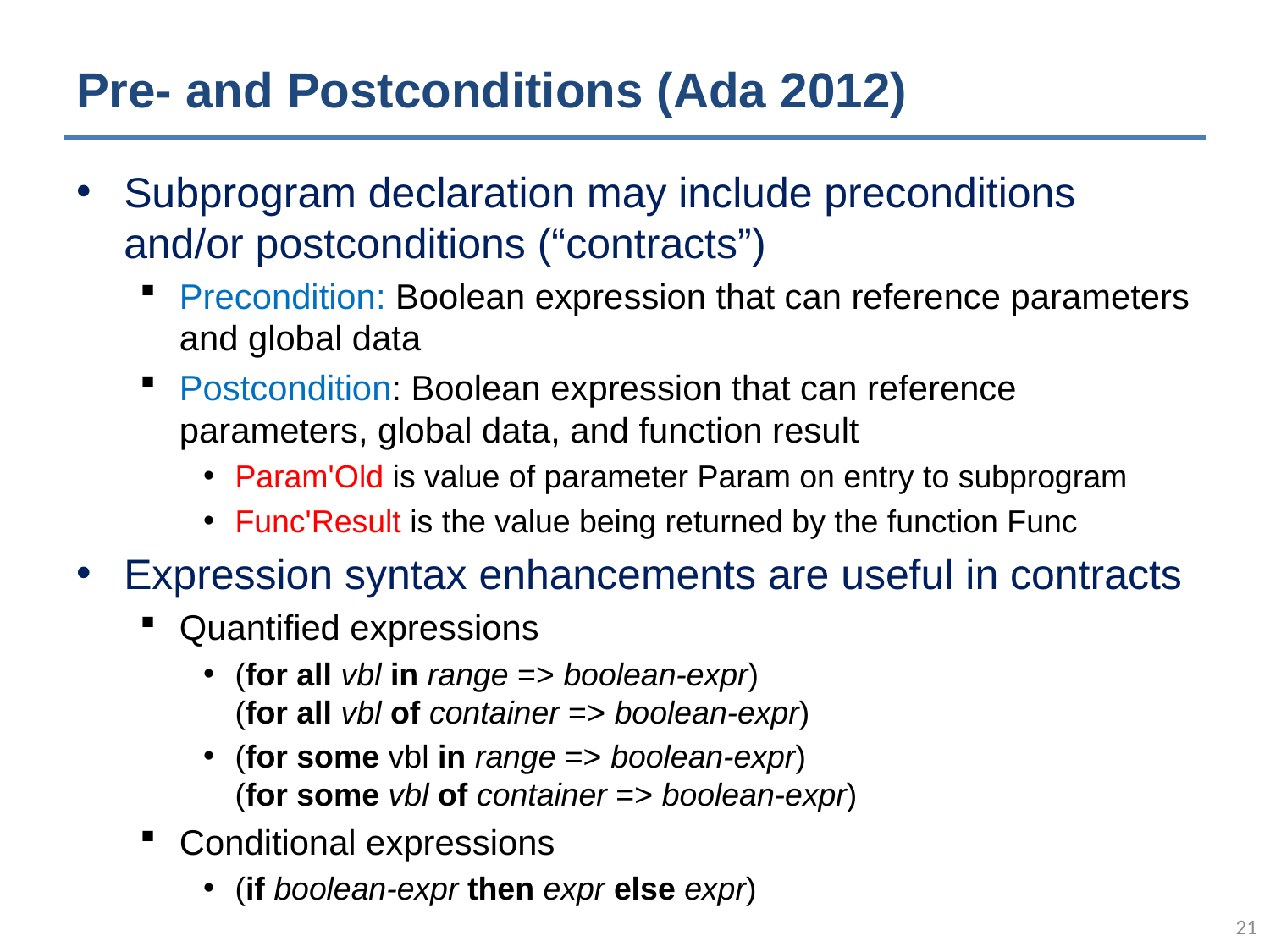

# Pre- and Postconditions (Ada 2012)
Subprogram declaration may include preconditions and/or postconditions (“contracts”)
Precondition: Boolean expression that can reference parameters and global data
Postcondition: Boolean expression that can reference parameters, global data, and function result
Param'Old is value of parameter Param on entry to subprogram
Func'Result is the value being returned by the function Func
Expression syntax enhancements are useful in contracts
Quantified expressions
(for all vbl in range => boolean-expr)
(for all vbl of container => boolean-expr)
(for some vbl in range => boolean-expr)
(for some vbl of container => boolean-expr)
Conditional expressions
(if boolean-expr then expr else expr)
21